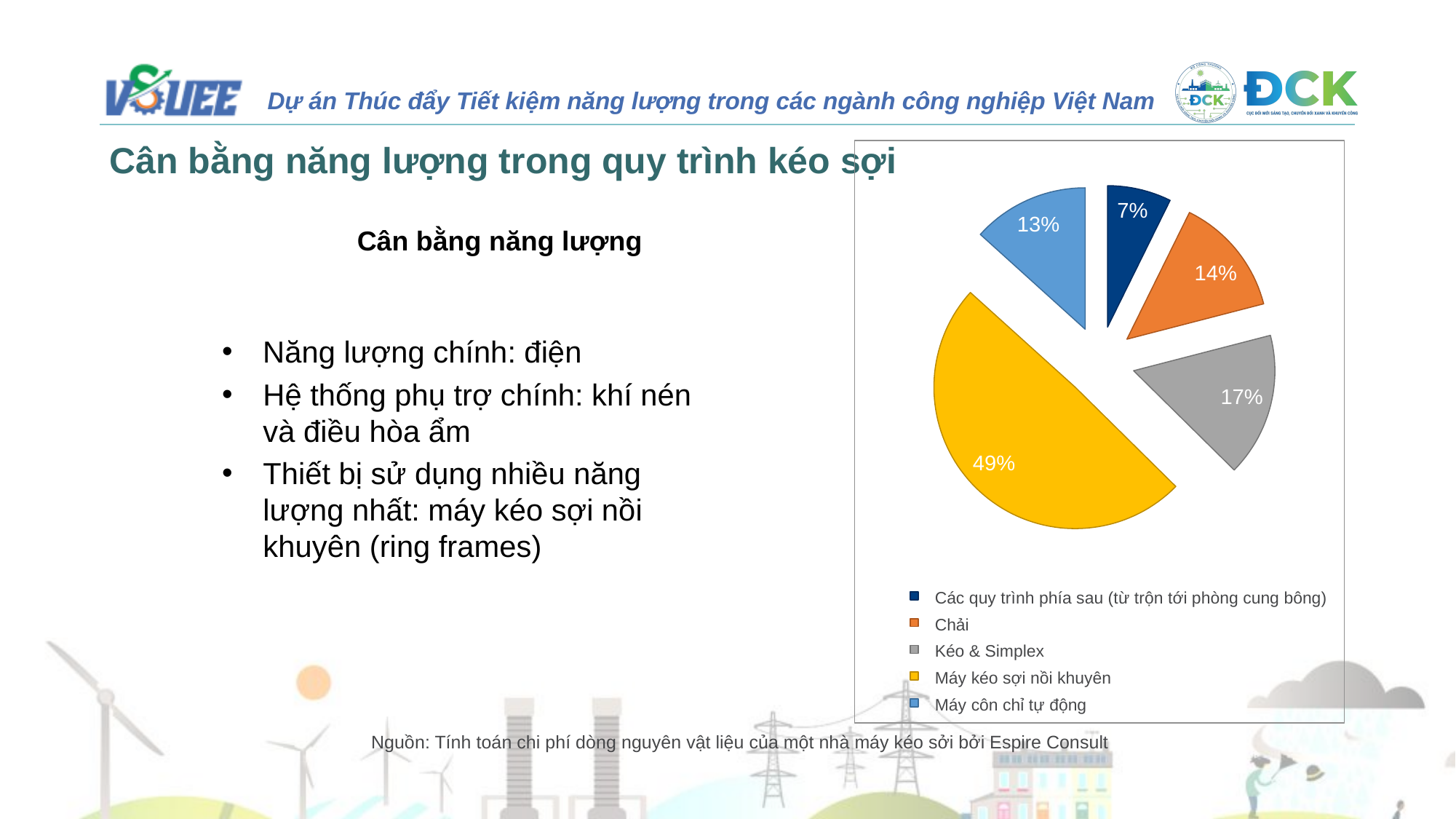

Cân bằng năng lượng trong quy trình kéo sợi

7%
13%
Cân bằng năng lượng
14%
Năng lượng chính: điện
Hệ thống phụ trợ chính: khí nén và điều hòa ẩm
Thiết bị sử dụng nhiều năng lượng nhất: máy kéo sợi nồi khuyên (ring frames)
17%
49%
Các quy trình phía sau (từ trộn tới phòng cung bông)
Chải
Kéo & Simplex
Máy kéo sợi nồi khuyên
Máy côn chỉ tự động
Nguồn: Tính toán chi phí dòng nguyên vật liệu của một nhà máy kéo sởi bởi Espire Consult